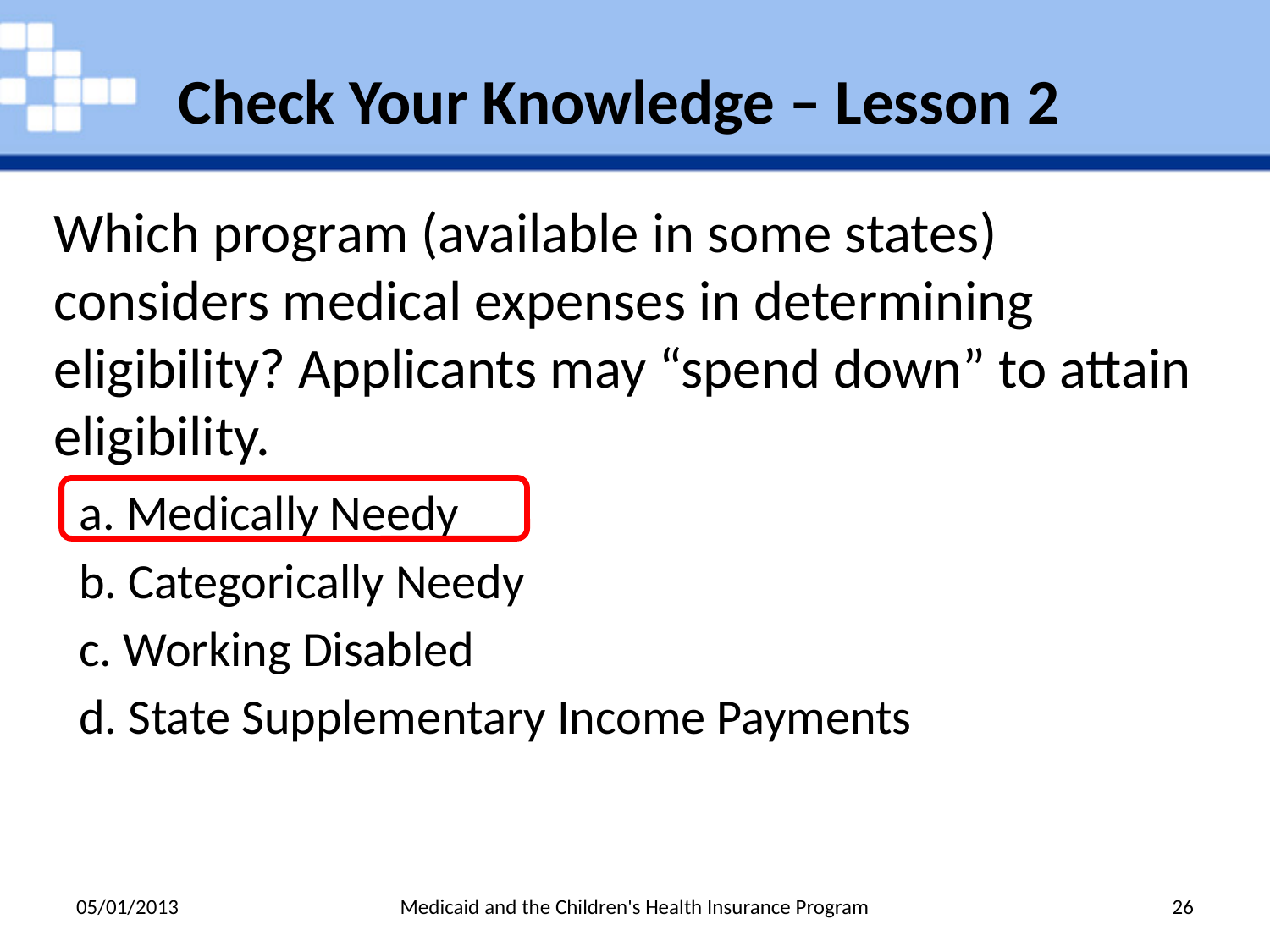

#
Check Your Knowledge – Lesson 2
Which program (available in some states) considers medical expenses in determining eligibility? Applicants may “spend down” to attain eligibility.
a. Medically Needy
b. Categorically Needy
c. Working Disabled
d. State Supplementary Income Payments

05/01/2013
Medicaid and the Children's Health Insurance Program
26